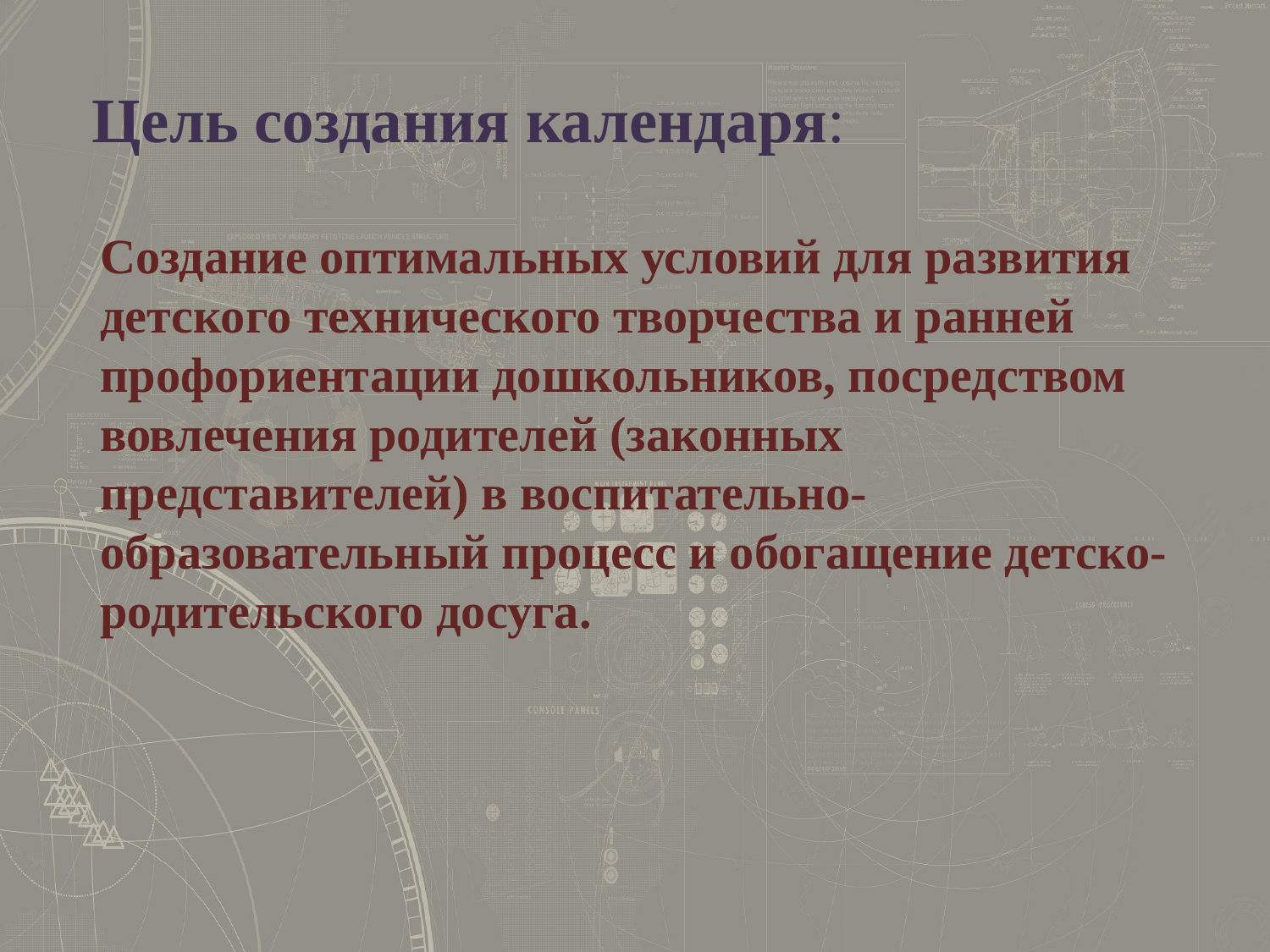

# Цель создания календаря:
Создание оптимальных условий для развития детского технического творчества и ранней профориентации дошкольников, посредством вовлечения родителей (законных представителей) в воспитательно-образовательный процесс и обогащение детско-родительского досуга.